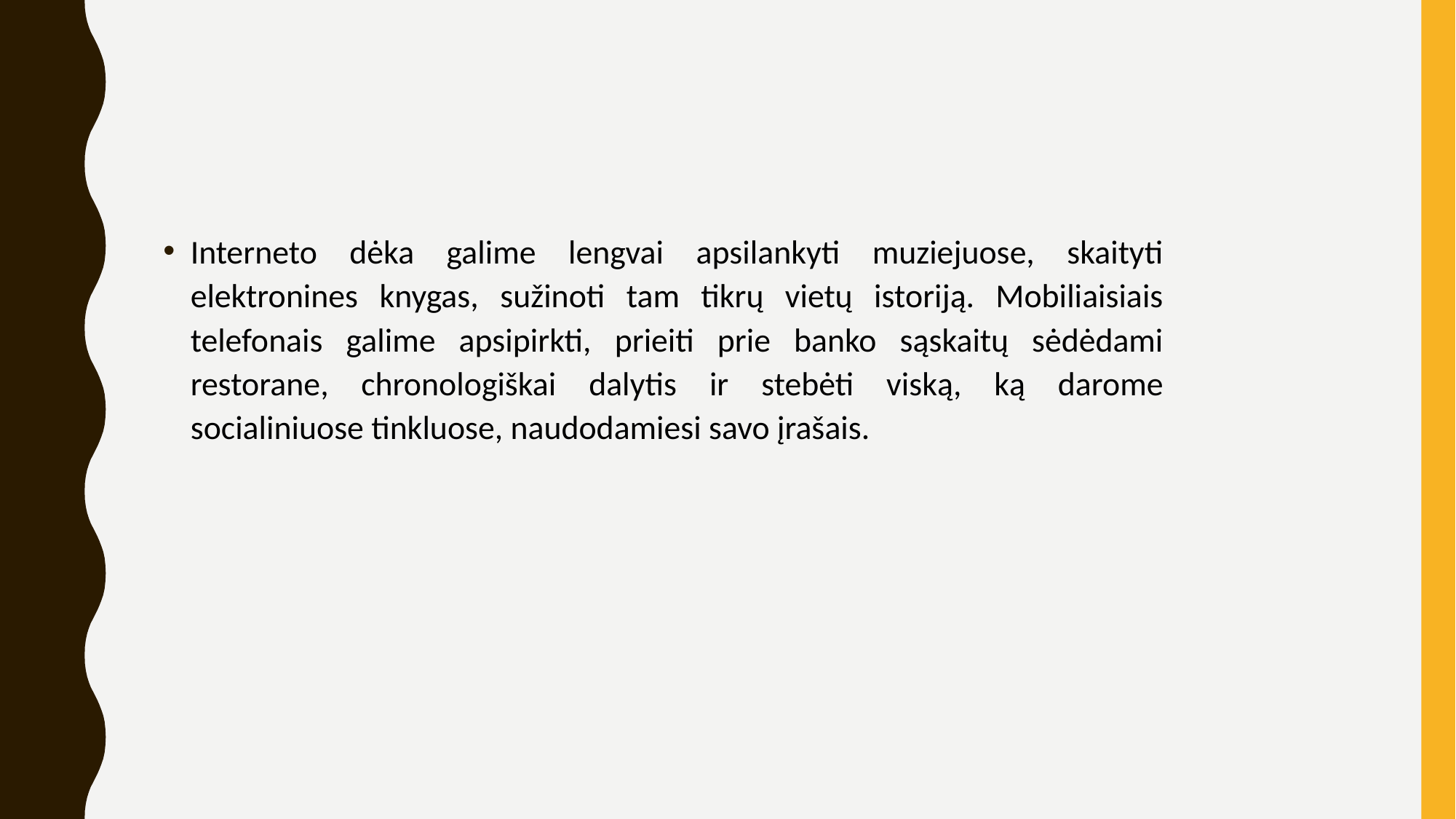

Interneto dėka galime lengvai apsilankyti muziejuose, skaityti elektronines knygas, sužinoti tam tikrų vietų istoriją. Mobiliaisiais telefonais galime apsipirkti, prieiti prie banko sąskaitų sėdėdami restorane, chronologiškai dalytis ir stebėti viską, ką darome socialiniuose tinkluose, naudodamiesi savo įrašais.